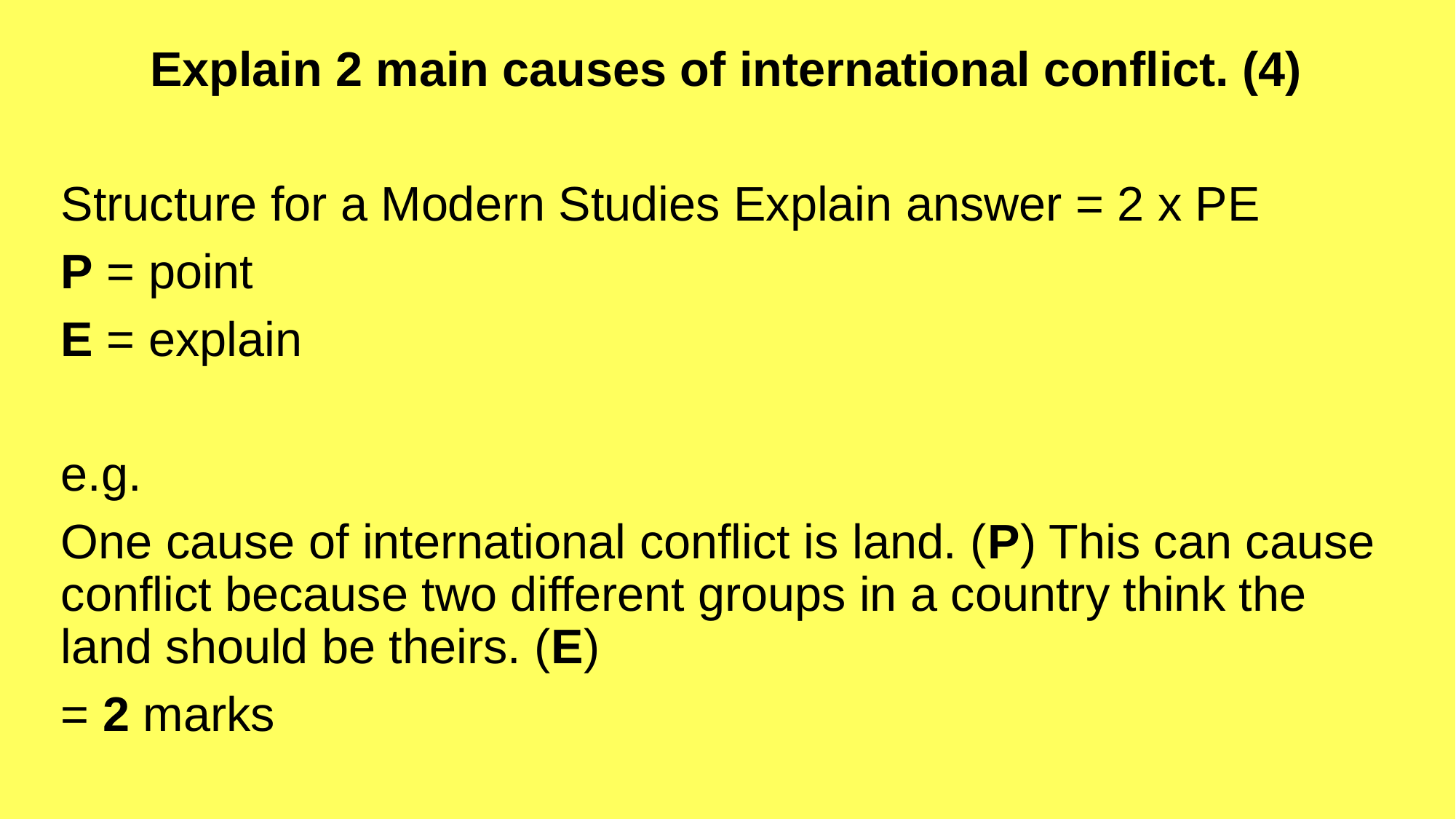

Explain 2 main causes of international conflict. (4)

Structure for a Modern Studies Explain answer = 2 x PE
P = point
E = explain

e.g.
One cause of international conflict is land. (P) This can cause conflict because two different groups in a country think the land should be theirs. (E)
= 2 marks